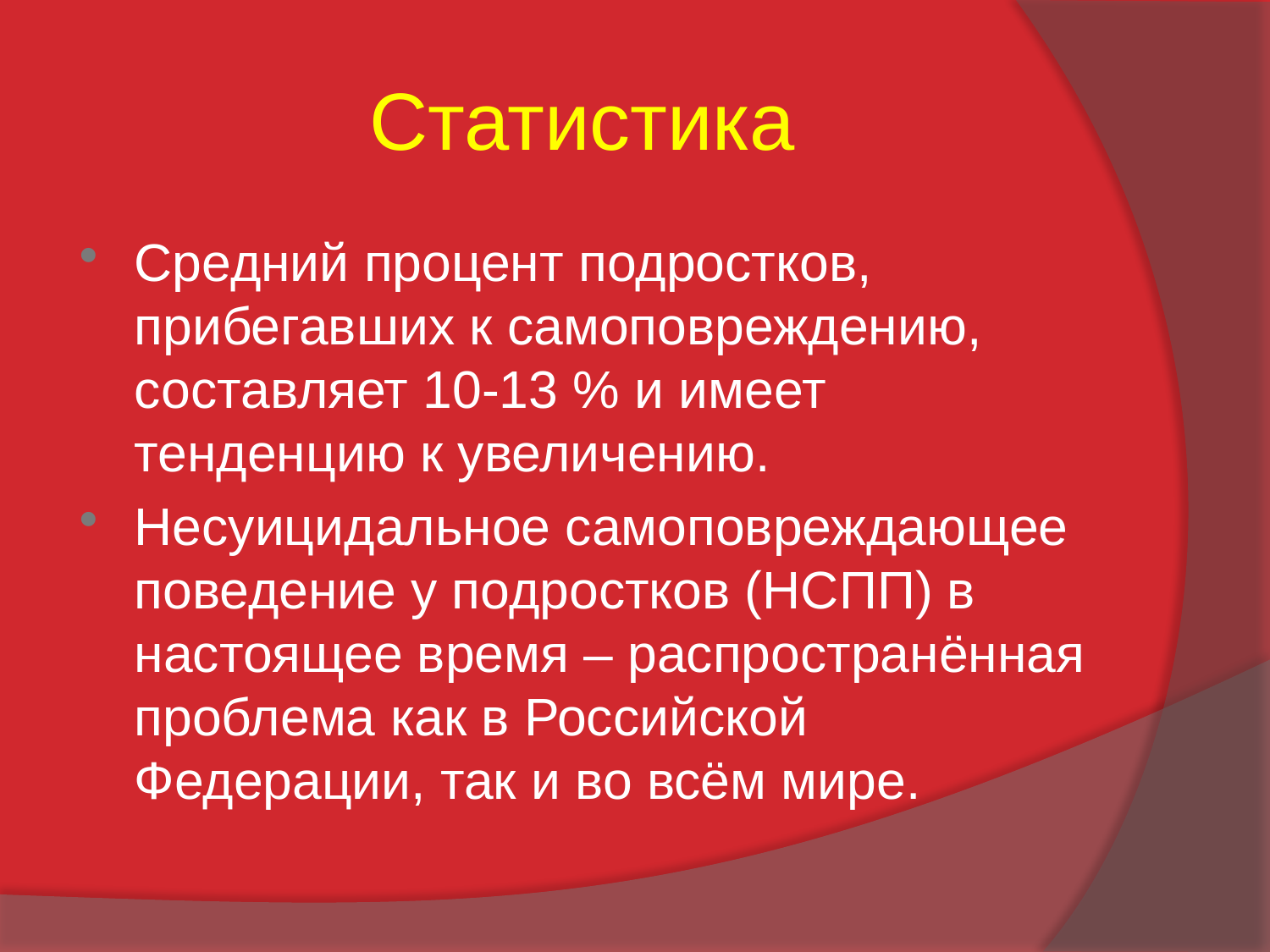

# Статистика
Средний процент подростков, прибегавших к самоповреждению, составляет 10-13 % и имеет тенденцию к увеличению.
Несуицидальное самоповреждающее поведение у подростков (НСПП) в настоящее время – распространённая проблема как в Российской Федерации, так и во всём мире.